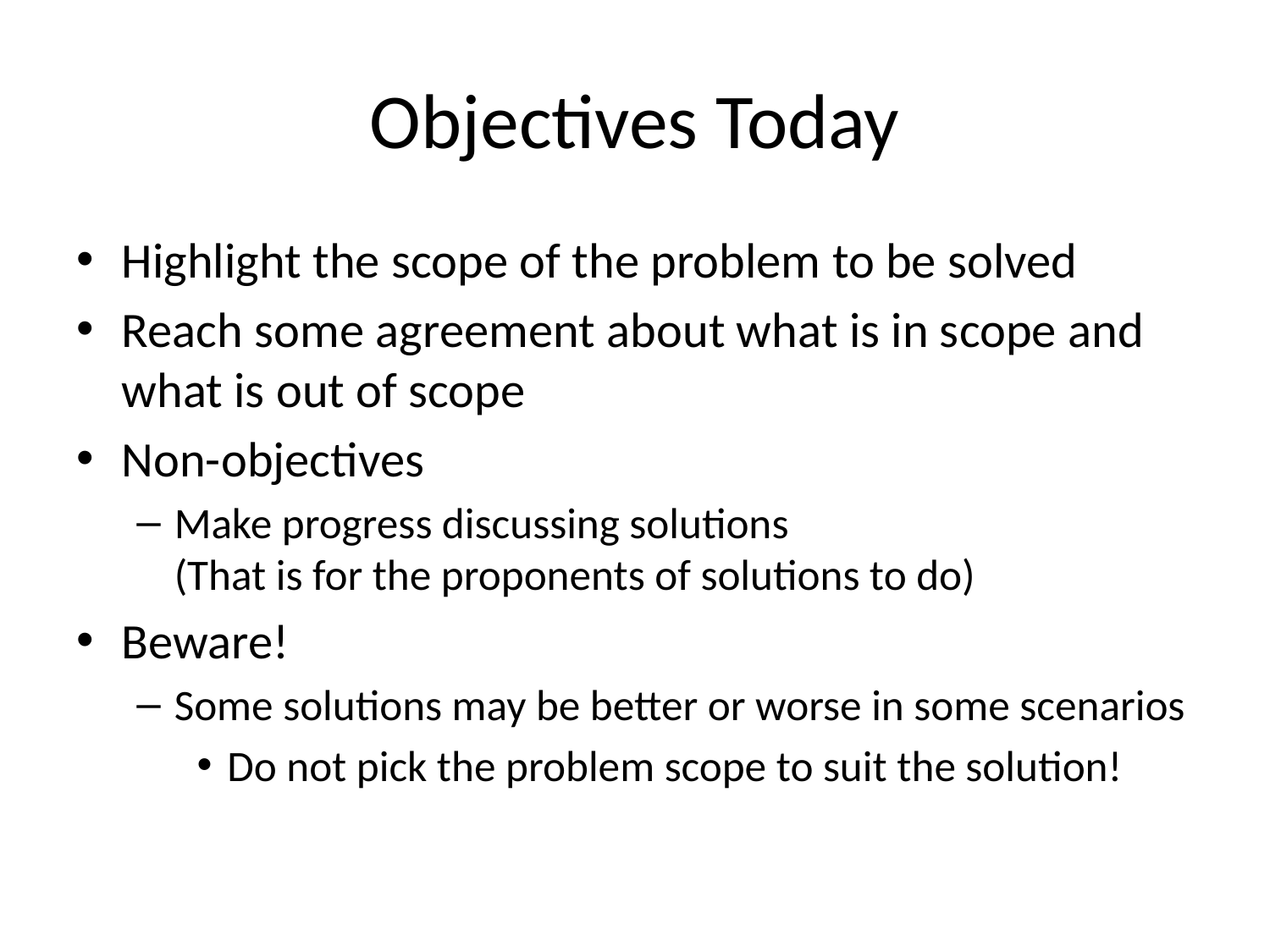

# Objectives Today
Highlight the scope of the problem to be solved
Reach some agreement about what is in scope and what is out of scope
Non-objectives
Make progress discussing solutions
(That is for the proponents of solutions to do)
Beware!
Some solutions may be better or worse in some scenarios
Do not pick the problem scope to suit the solution!